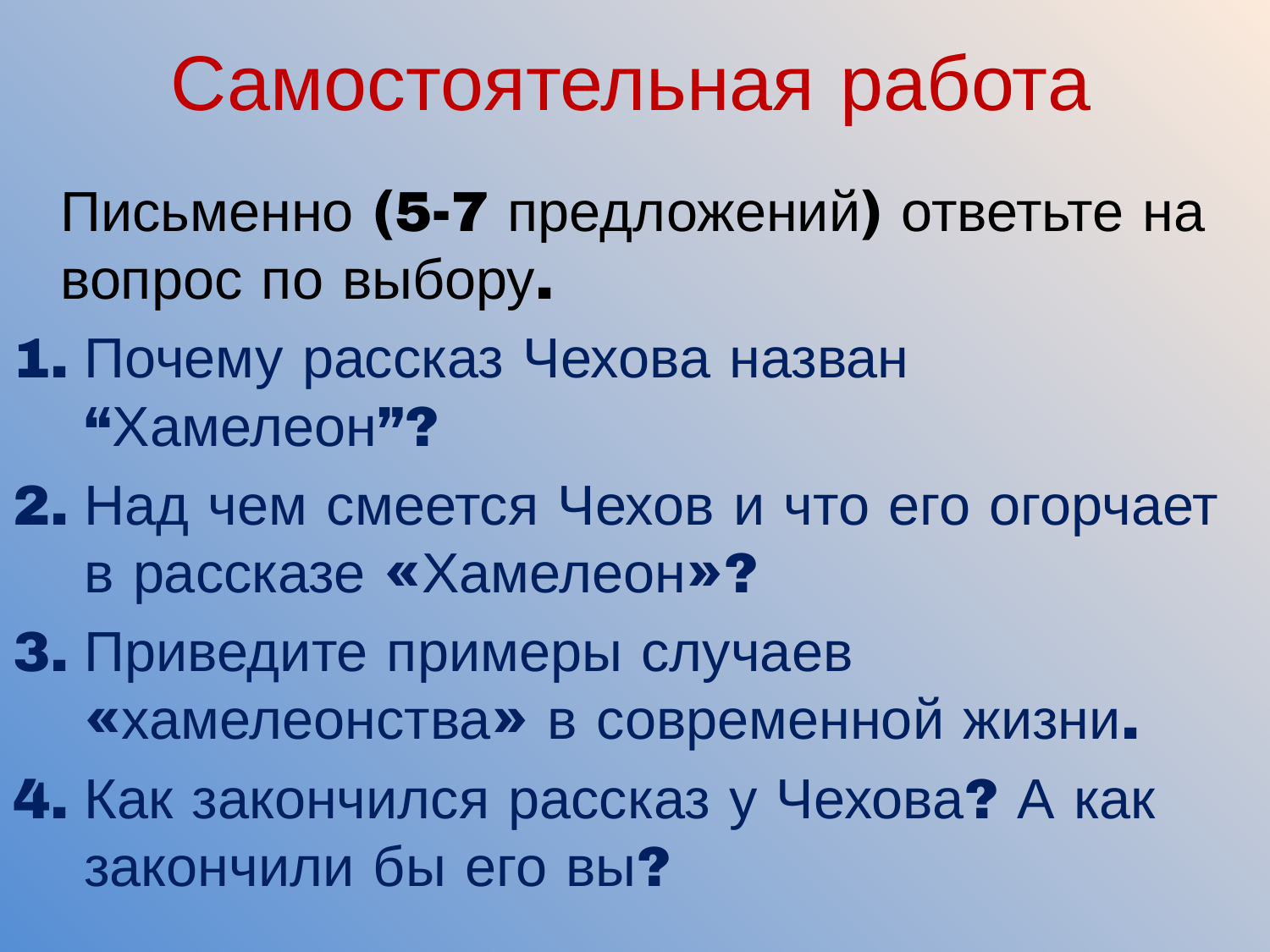

# Самостоятельная работа
	Письменно (5-7 предложений) ответьте на вопрос по выбору.
Почему рассказ Чехова назван “Хамелеон”?
Над чем смеется Чехов и что его огорчает в рассказе «Хамелеон»?
Приведите примеры случаев «хамелеонства» в современной жизни.
Как закончился рассказ у Чехова? А как закончили бы его вы?